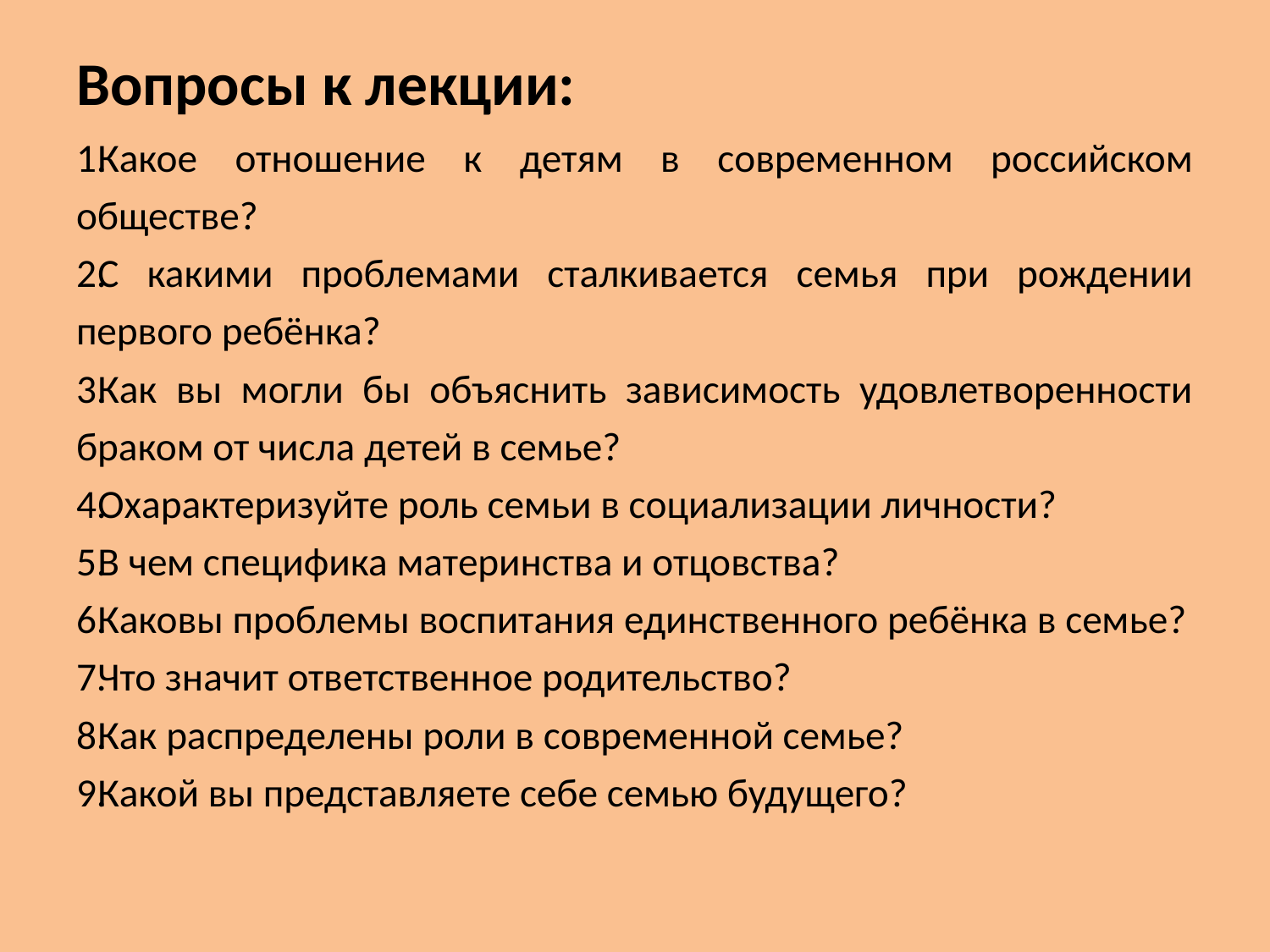

# Вопросы к лекции:
Какое отношение к детям в современном российском обществе?
С какими проблемами сталкивается семья при рождении первого ребёнка?
Как вы могли бы объяснить зависимость удовлетворенности браком от числа детей в семье?
Охарактеризуйте роль семьи в социализации личности?
В чем специфика материнства и отцовства?
Каковы проблемы воспитания единственного ребёнка в семье?
Что значит ответственное родительство?
Как распределены роли в современной семье?
Какой вы представляете себе семью будущего?